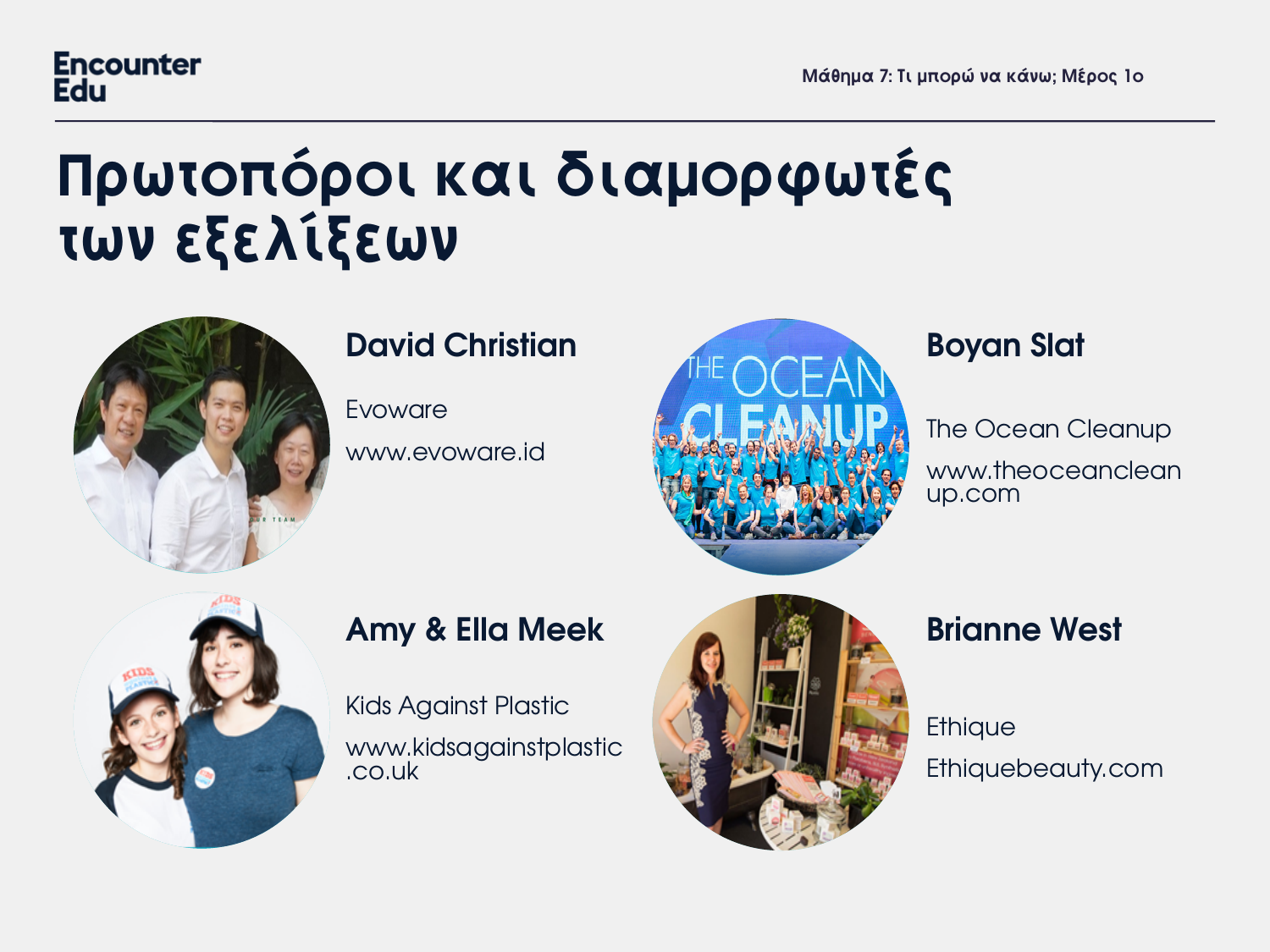

# Μάθημα 7: Τι μπορώ να κάνω; Μέρος 1ο
Πρωτοπόροι και διαμορφωτές των εξελίξεων

Boyan Slat
The Ocean Cleanup
www.theoceancleanup.com
David Christian
Evoware
www.evoware.id

Brianne West

Ethique
Ethiquebeauty.com
Amy & Ella Meek
Kids Against Plastic
www.kidsagainstplastic
.co.uk